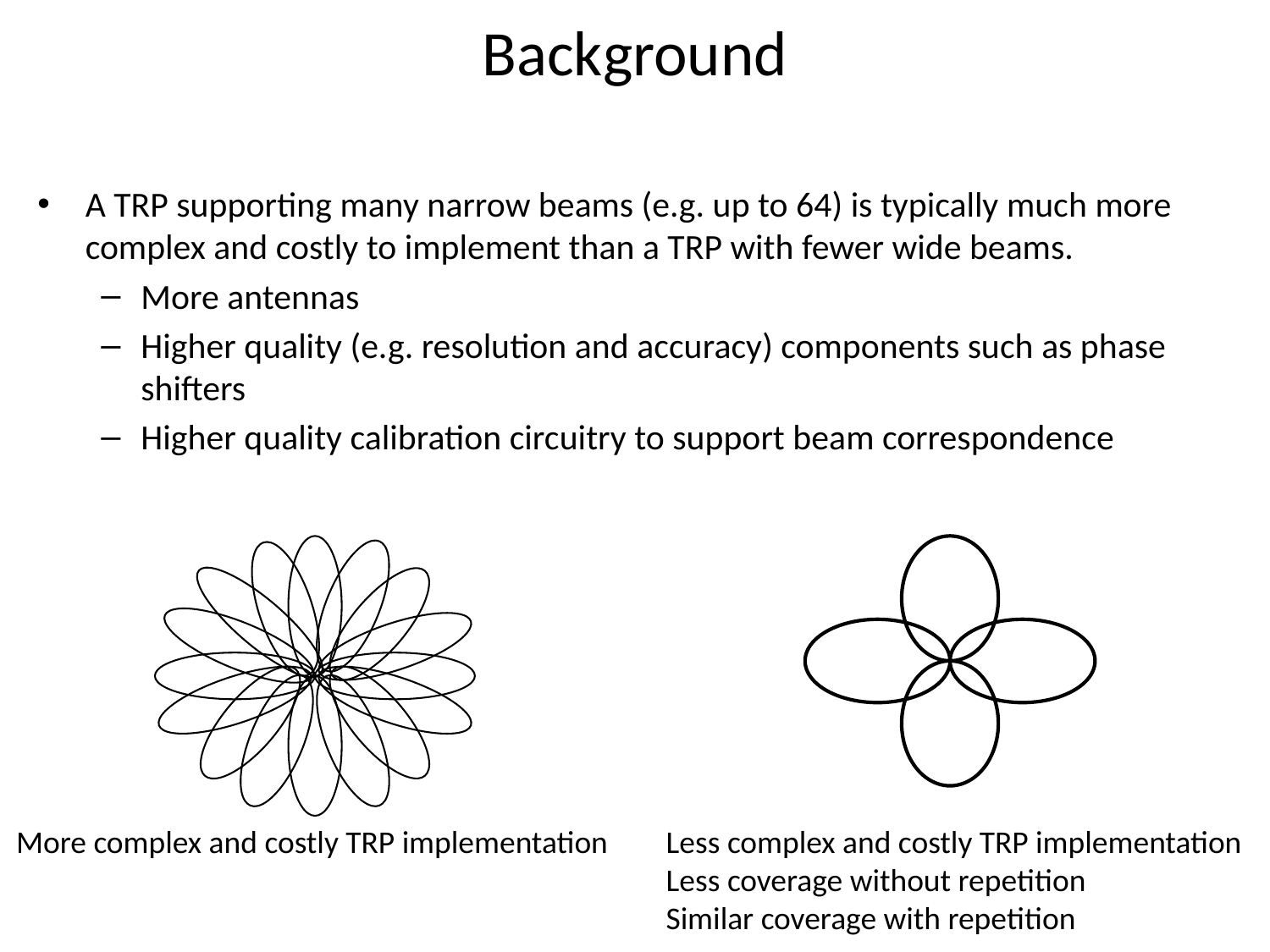

# Background

A TRP supporting many narrow beams (e.g. up to 64) is typically much more complex and costly to implement than a TRP with fewer wide beams.
More antennas
Higher quality (e.g. resolution and accuracy) components such as phase shifters
Higher quality calibration circuitry to support beam correspondence

More complex and costly TRP implementation
Less complex and costly TRP implementation
Less coverage without repetition
Similar coverage with repetition